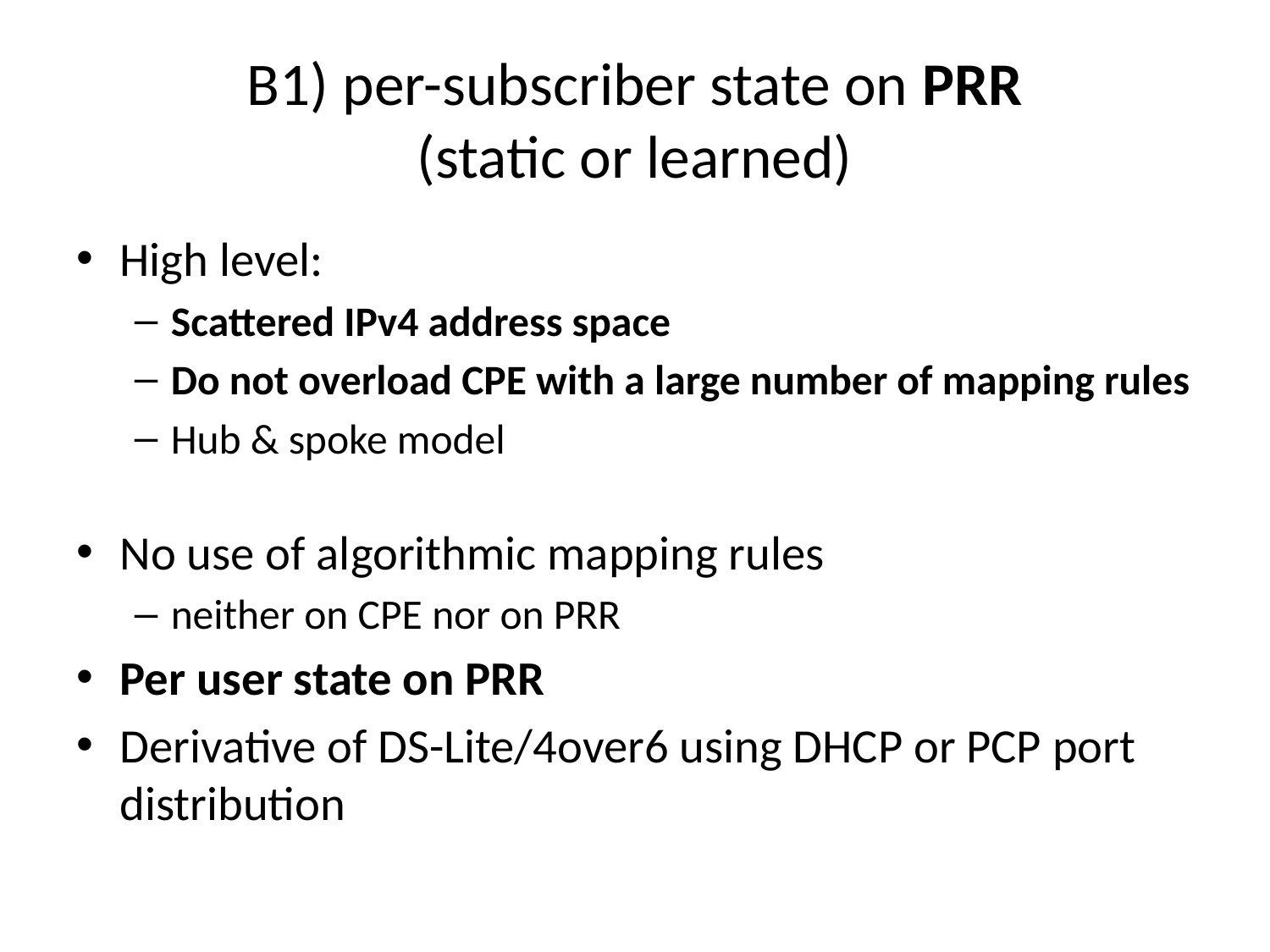

# B1) per-subscriber state on PRR (static or learned)
High level:
Scattered IPv4 address space
Do not overload CPE with a large number of mapping rules
Hub & spoke model
No use of algorithmic mapping rules
neither on CPE nor on PRR
Per user state on PRR
Derivative of DS-Lite/4over6 using DHCP or PCP port distribution